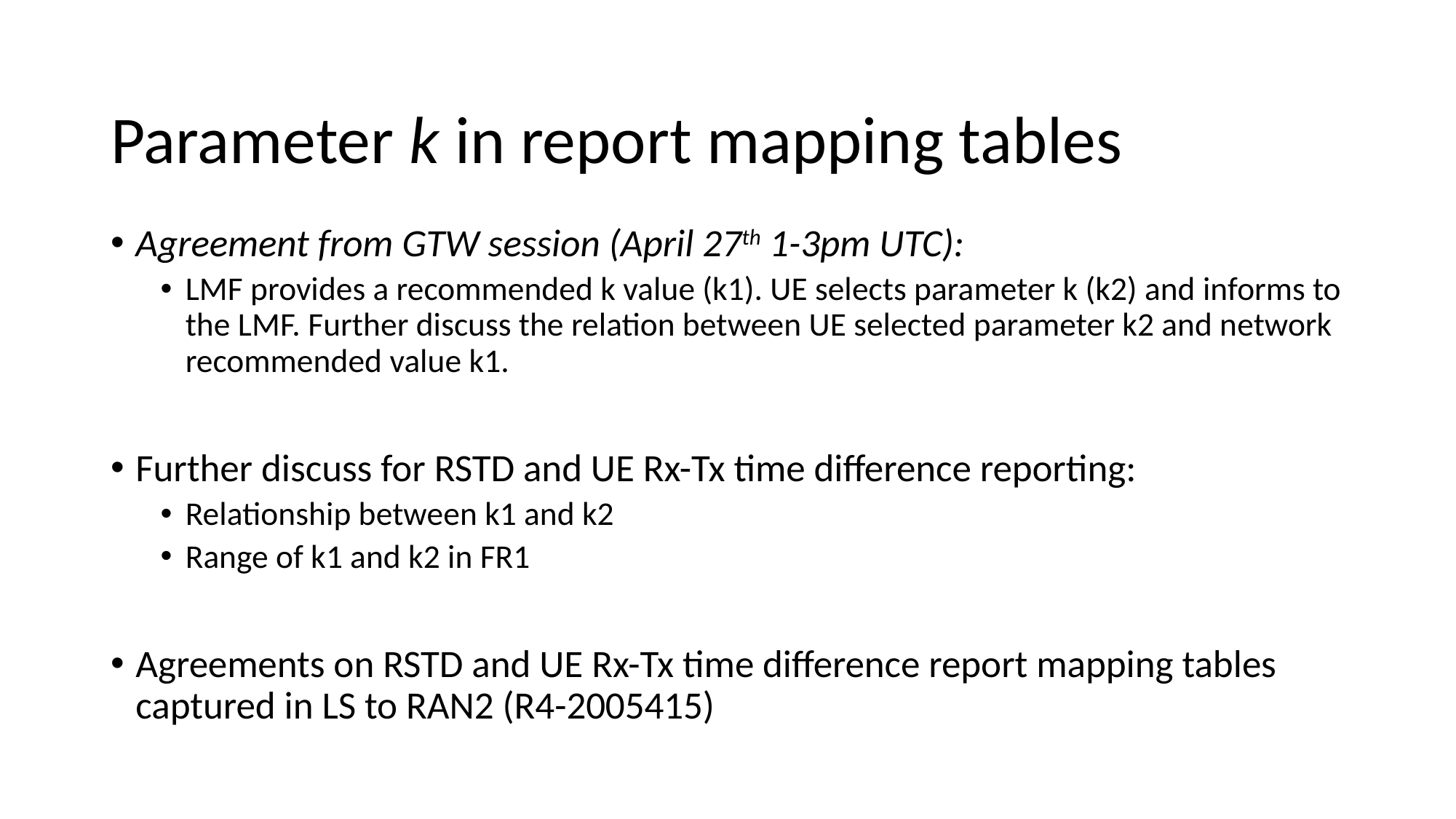

# Parameter k in report mapping tables
Agreement from GTW session (April 27th 1-3pm UTC):
LMF provides a recommended k value (k1). UE selects parameter k (k2) and informs to the LMF. Further discuss the relation between UE selected parameter k2 and network recommended value k1.

Further discuss for RSTD and UE Rx-Tx time difference reporting:
Relationship between k1 and k2
Range of k1 and k2 in FR1

Agreements on RSTD and UE Rx-Tx time difference report mapping tables captured in LS to RAN2 (R4-2005415)